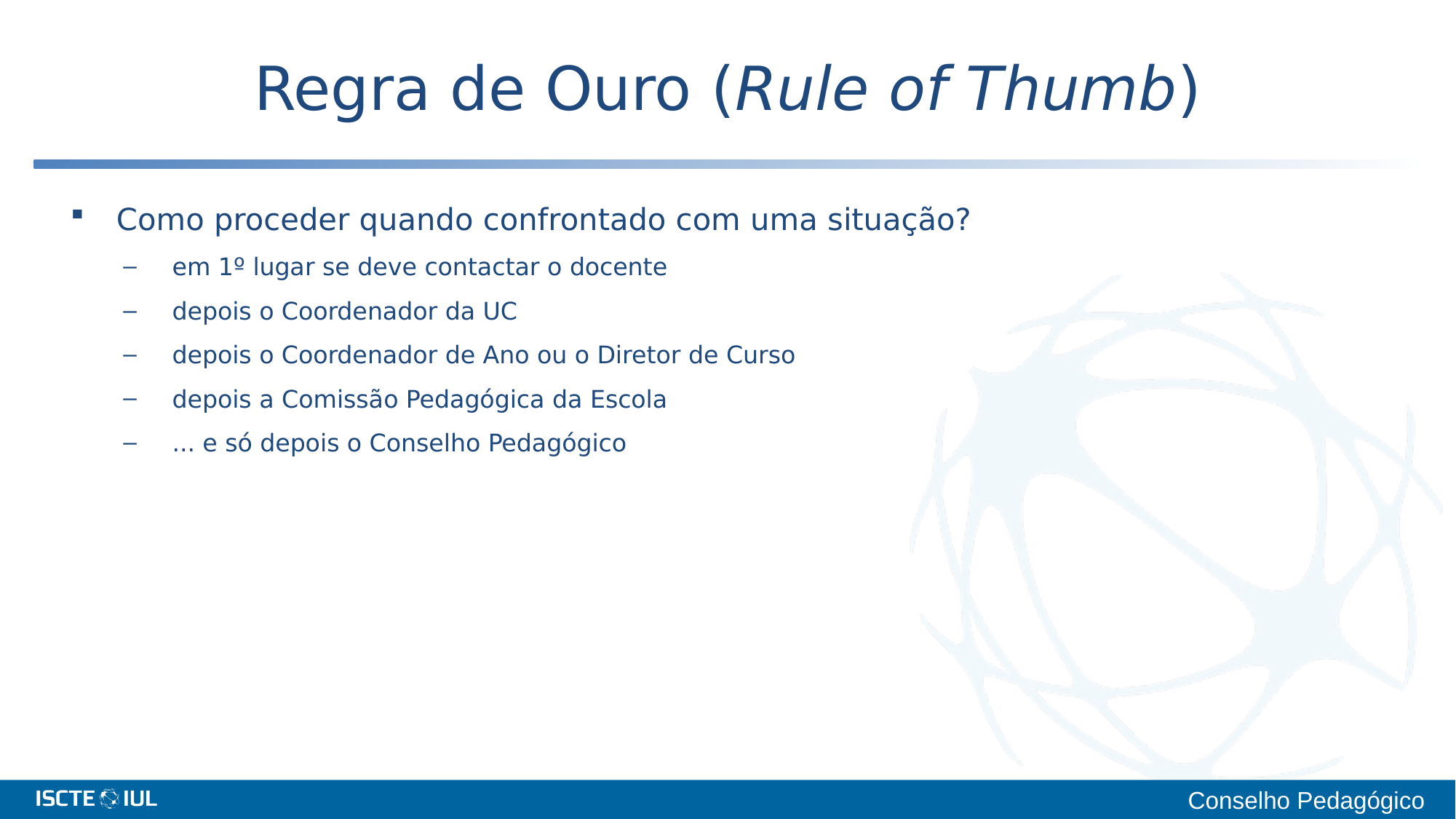

# Regra de Ouro (Rule of Thumb)
Como proceder quando confrontado com uma situação?
em 1º lugar se deve contactar o docente
depois o Coordenador da UC
depois o Coordenador de Ano ou o Diretor de Curso
depois a Comissão Pedagógica da Escola
... e só depois o Conselho Pedagógico